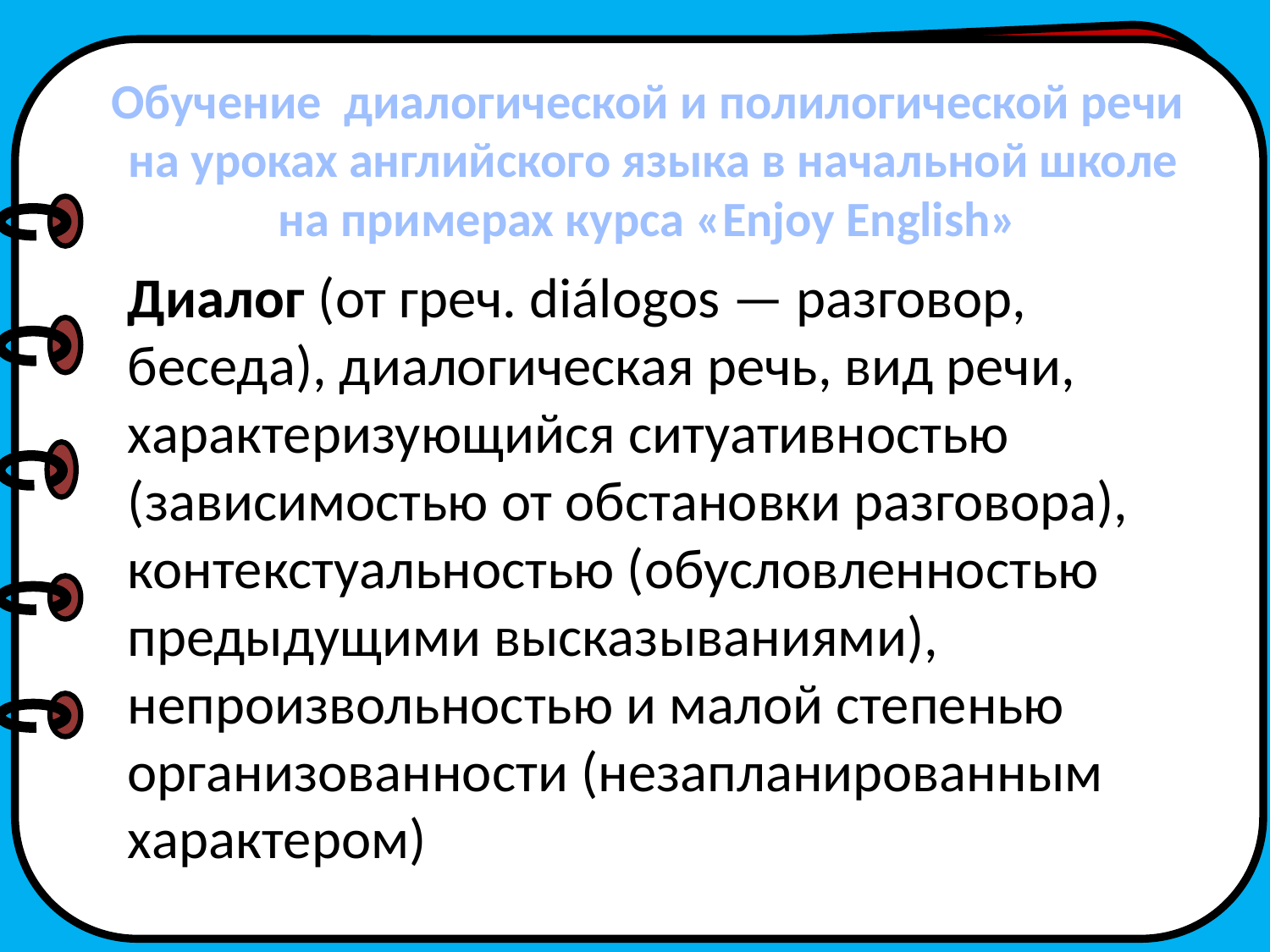

Обучение  диалогической и полилогической речи
 на уроках английского языка в начальной школе
на примерах курса «Enjoy English»

Диалог (от греч. diálogos — разговор, беседа), диалогическая речь, вид речи, характеризующийся ситуативностью (зависимостью от обстановки разговора), контекстуальностью (обусловленностью предыдущими высказываниями), непроизвольностью и малой степенью организованности (незапланированным характером)